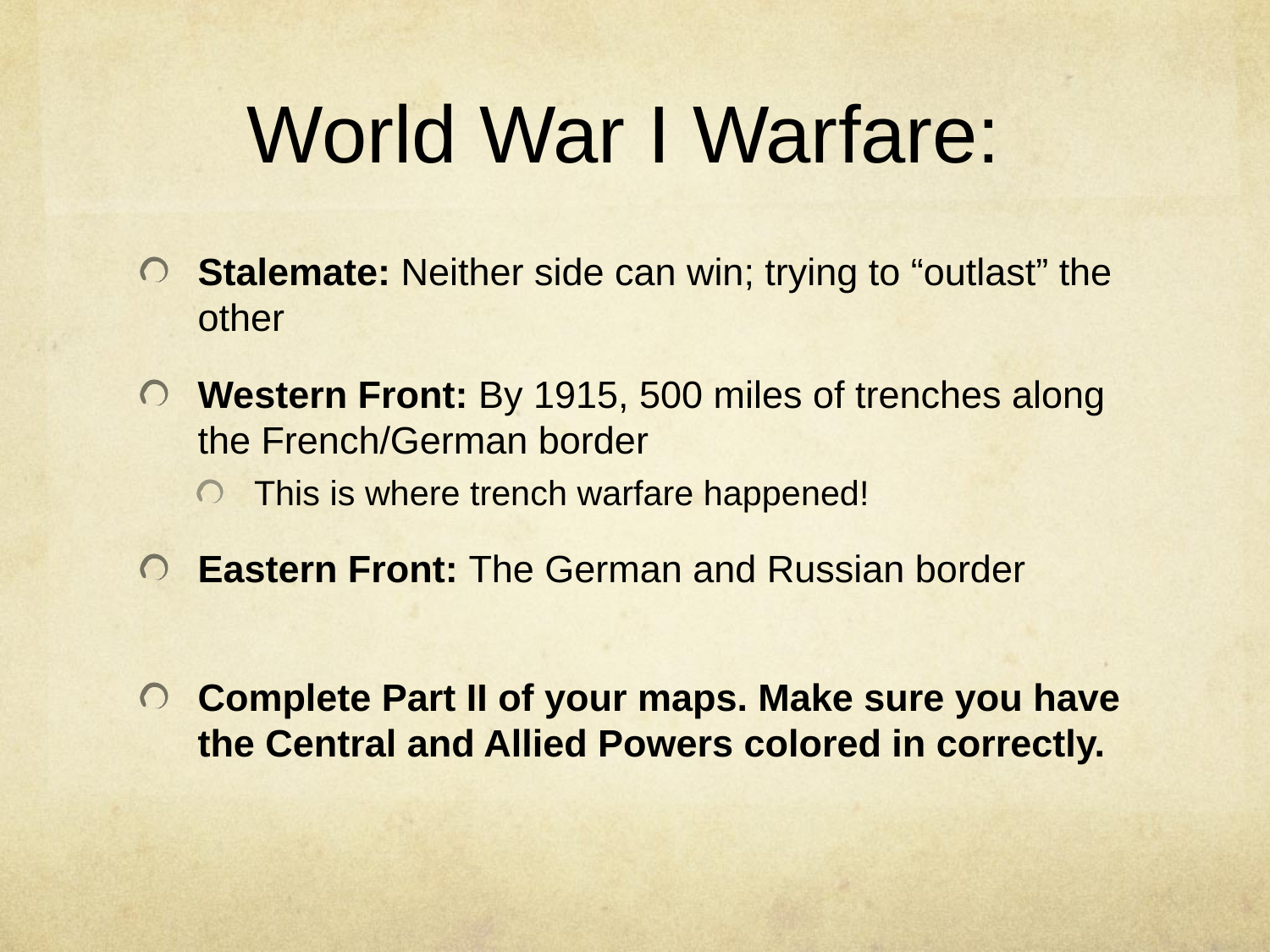

# World War I Warfare:
Stalemate: Neither side can win; trying to “outlast” the other
Western Front: By 1915, 500 miles of trenches along the French/German border
This is where trench warfare happened!
Eastern Front: The German and Russian border

Complete Part II of your maps. Make sure you have the Central and Allied Powers colored in correctly.